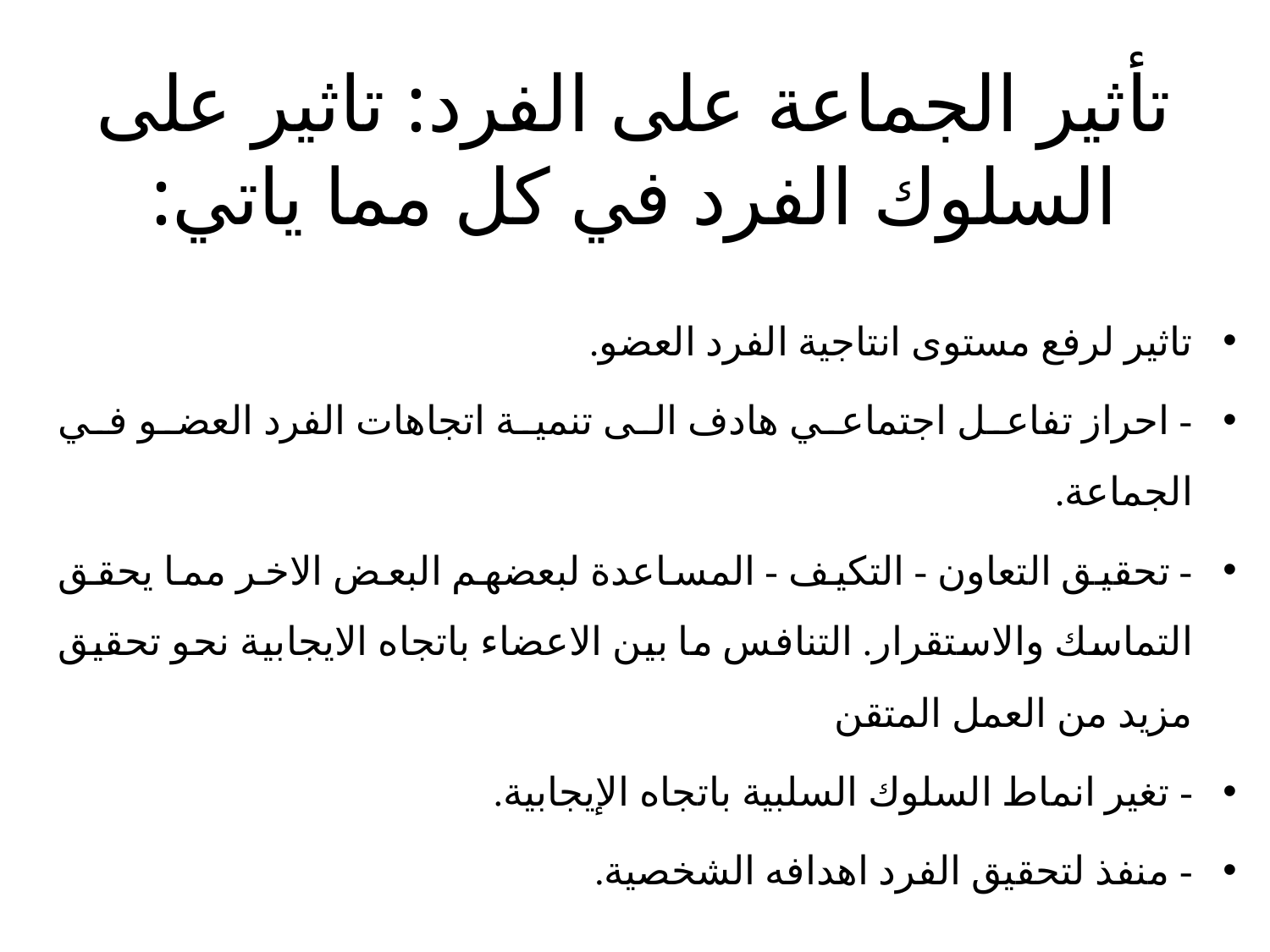

# تأثير الجماعة على الفرد: تاثير على السلوك الفرد في كل مما ياتي:
تاثير لرفع مستوى انتاجية الفرد العضو.
- احراز تفاعل اجتماعي هادف الى تنمية اتجاهات الفرد العضو في الجماعة.
- تحقيق التعاون - التكيف - المساعدة لبعضهم البعض الاخر مما يحقق التماسك والاستقرار. التنافس ما بين الاعضاء باتجاه الايجابية نحو تحقيق مزيد من العمل المتقن
- تغير انماط السلوك السلبية باتجاه الإيجابية.
- منفذ لتحقيق الفرد اهدافه الشخصية.